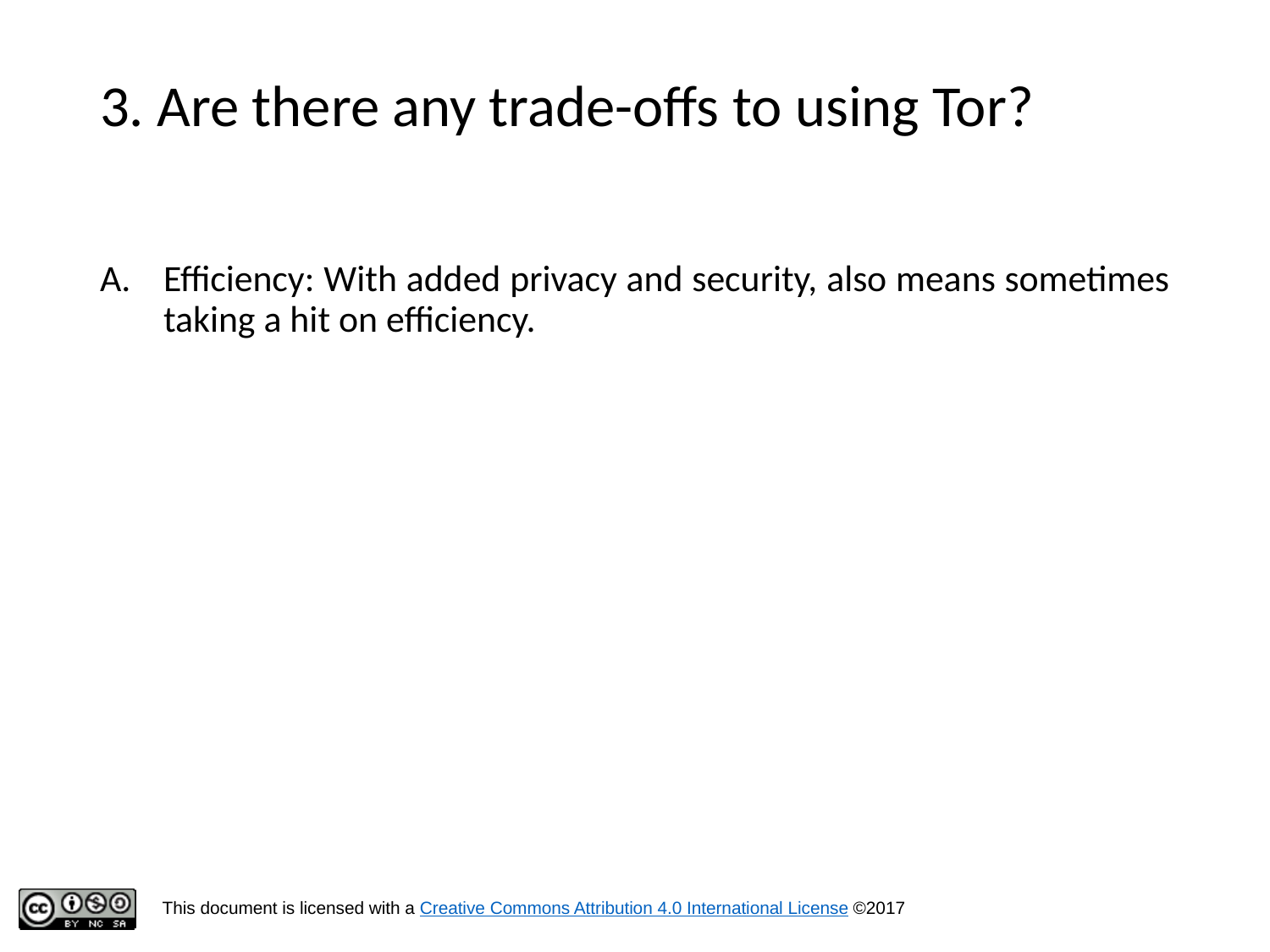

# 3. Are there any trade-offs to using Tor?
Efficiency: With added privacy and security, also means sometimes taking a hit on efficiency.